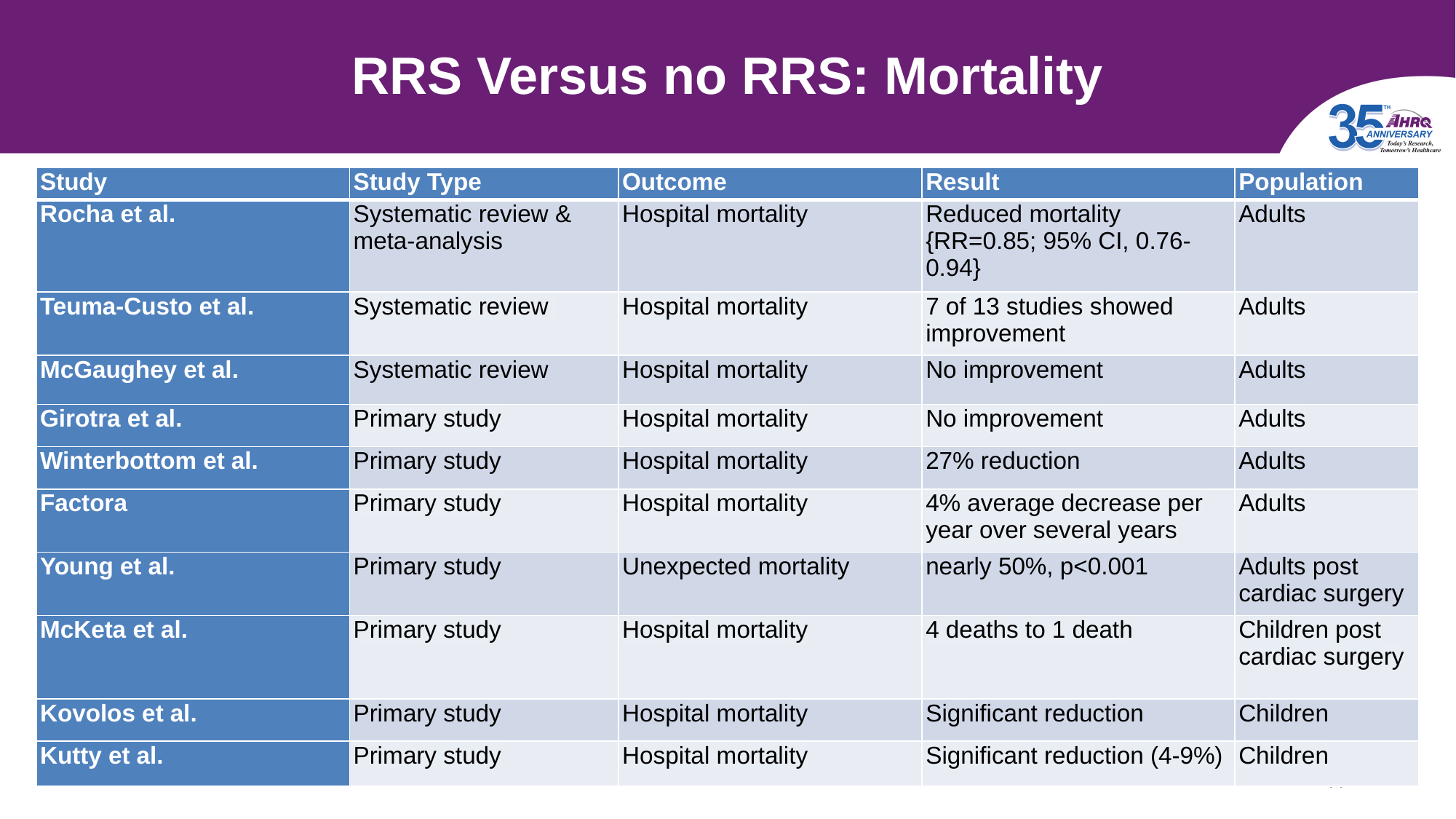

# RRS Versus no RRS: Mortality
| Study | Study Type | Outcome | Result | Population |
| --- | --- | --- | --- | --- |
| Rocha et al. | Systematic review & meta-analysis | Hospital mortality | Reduced mortality {RR=0.85; 95% CI, 0.76-0.94} | Adults |
| Teuma-Custo et al. | Systematic review | Hospital mortality | 7 of 13 studies showed improvement | Adults |
| McGaughey et al. | Systematic review | Hospital mortality | No improvement | Adults |
| Girotra et al. | Primary study | Hospital mortality | No improvement | Adults |
| Winterbottom et al. | Primary study | Hospital mortality | 27% reduction | Adults |
| Factora | Primary study | Hospital mortality | 4% average decrease per year over several years | Adults |
| Young et al. | Primary study | Unexpected mortality | nearly 50%, p<0.001 | Adults post cardiac surgery |
| McKeta et al. | Primary study | Hospital mortality | 4 deaths to 1 death | Children post cardiac surgery |
| Kovolos et al. | Primary study | Hospital mortality | Significant reduction | Children |
| Kutty et al. | Primary study | Hospital mortality | Significant reduction (4-9%) | Children |
44